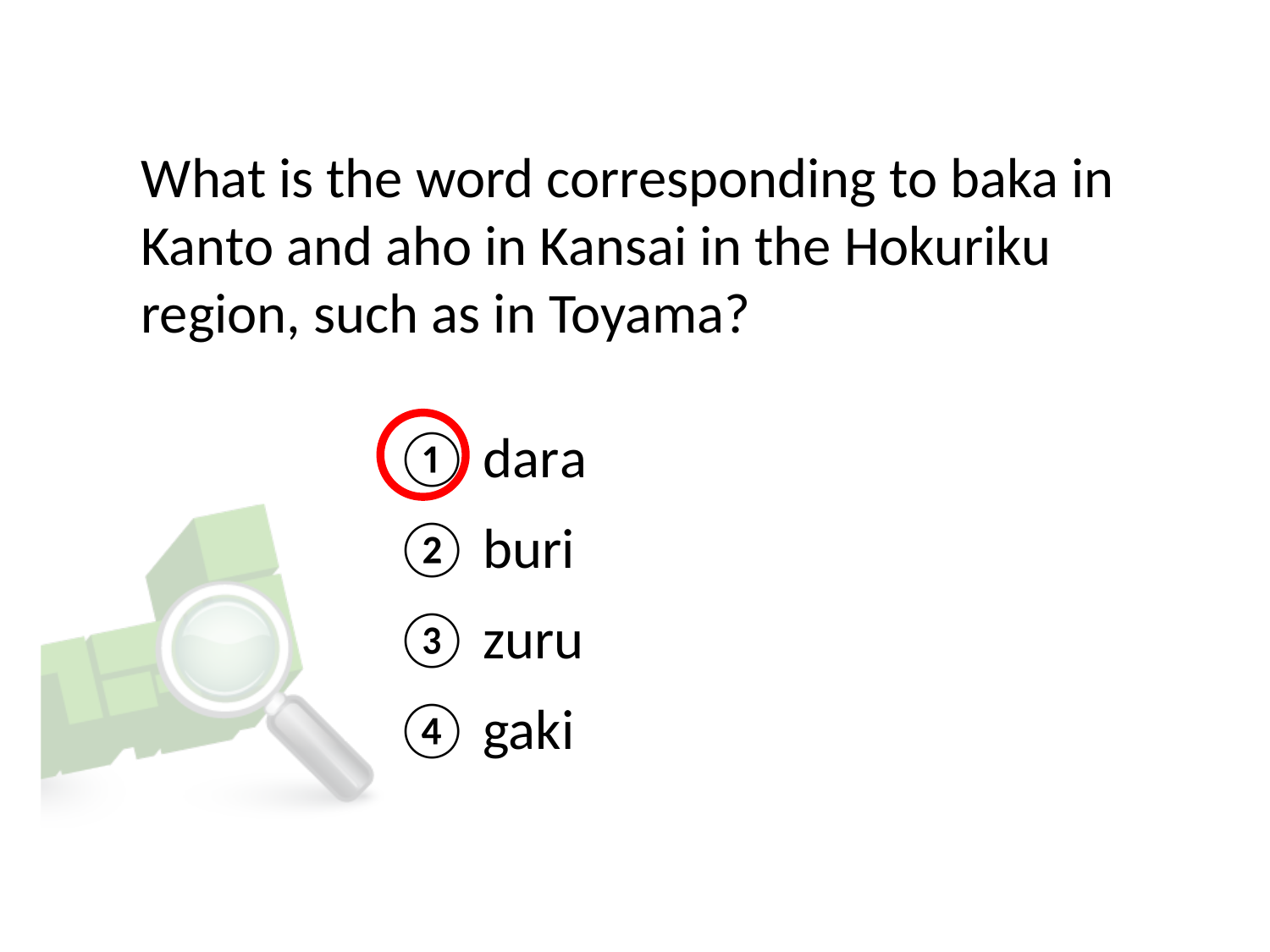

# What is the word corresponding to baka in Kanto and aho in Kansai in the Hokuriku region, such as in Toyama?

① dara
② buri
③ zuru
④ gaki